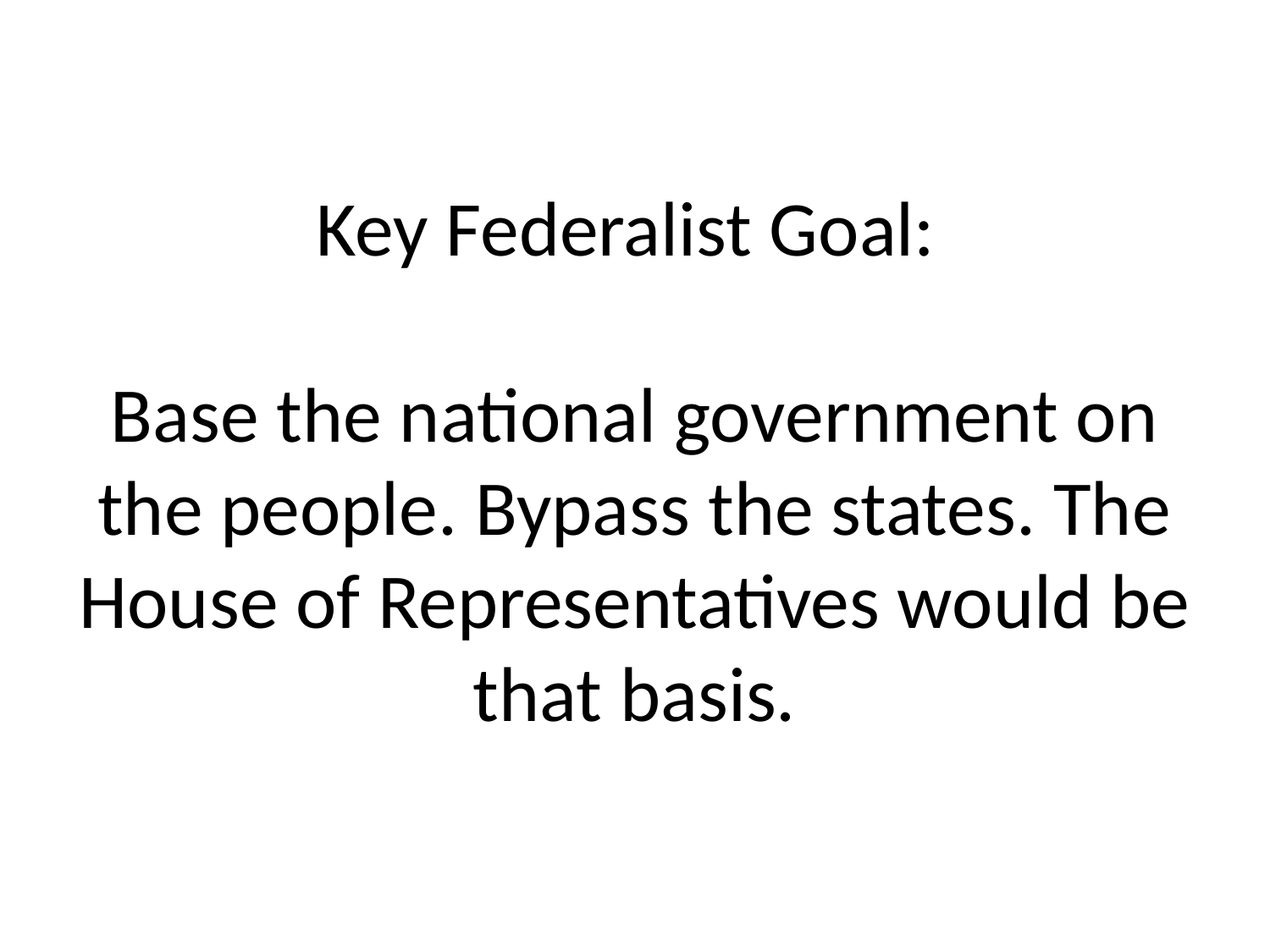

# Key Federalist Goal: Base the national government on the people. Bypass the states. The House of Representatives would be that basis.